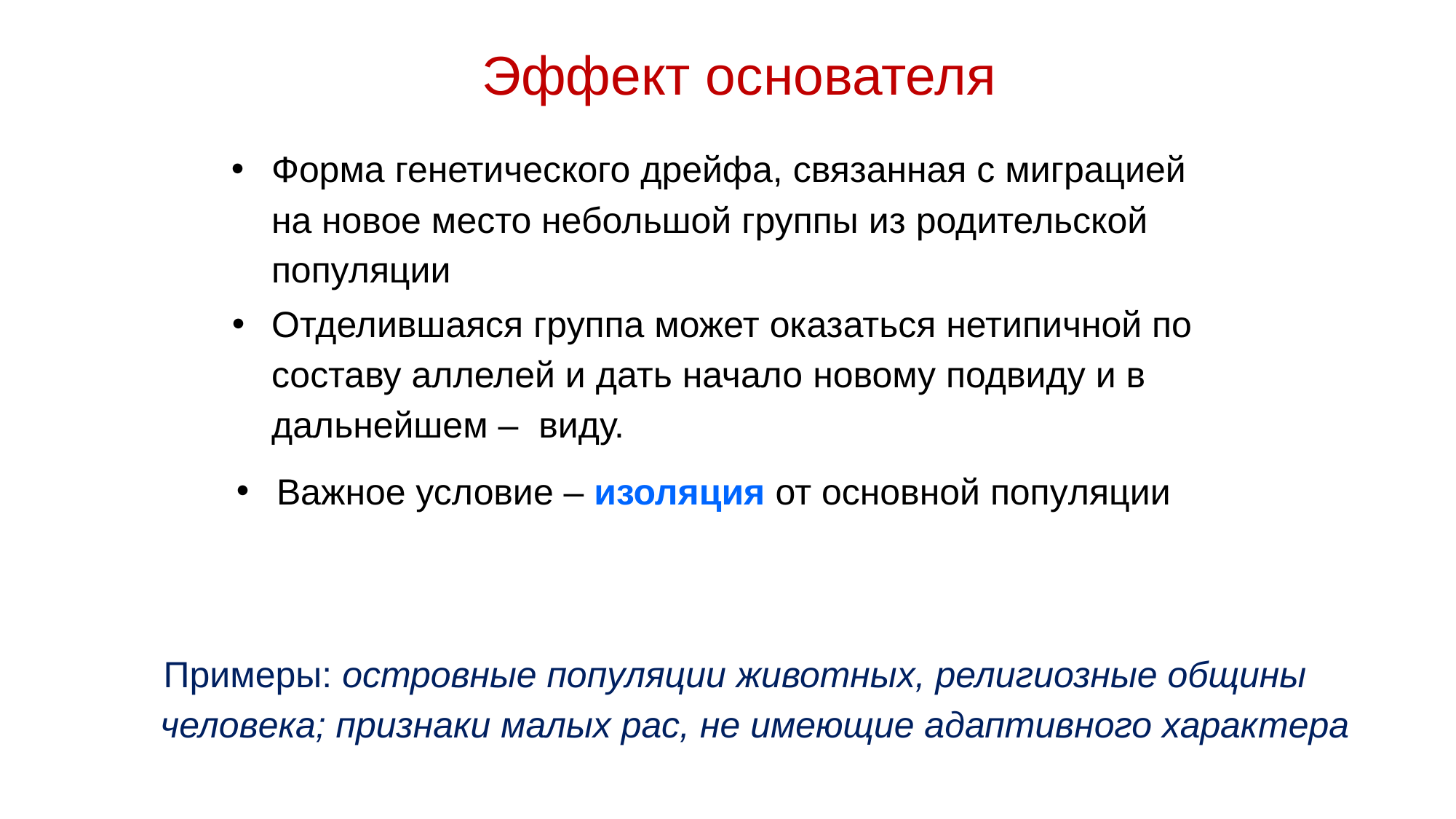

Эффект основателя
Форма генетического дрейфа, связанная с миграцией на новое место небольшой группы из родительской популяции
Отделившаяся группа может оказаться нетипичной по составу аллелей и дать начало новому подвиду и в дальнейшем –  виду.
Важное условие – изоляция от основной популяции
Примеры: островные популяции животных, религиозные общины человека; признаки малых рас, не имеющие адаптивного характера